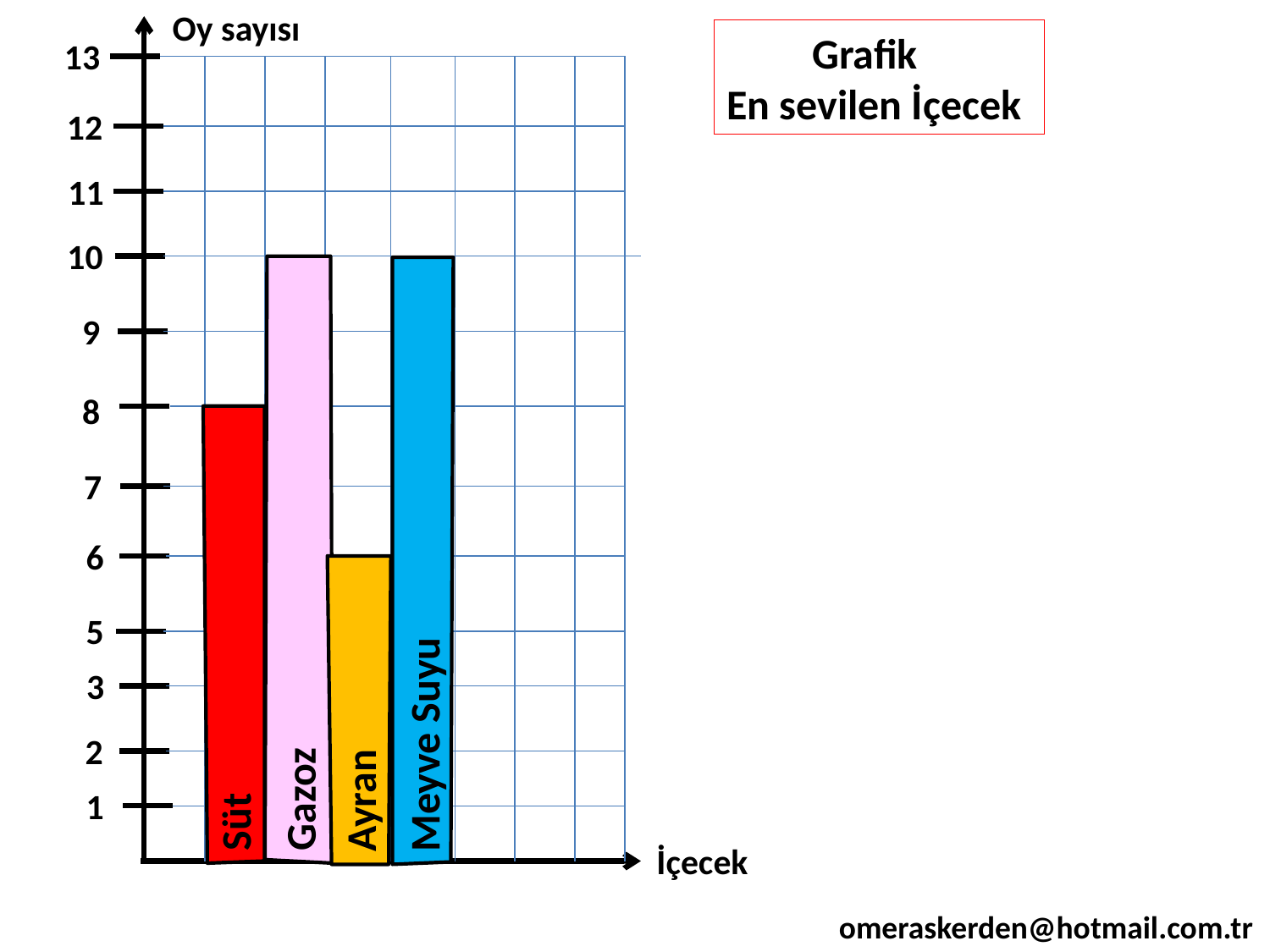

Oy sayısı
         Grafik
En sevilen İçecek
13
12
11
10
Gazoz
Meyve Suyu
9
8
Süt
7
6
Ayran
5
3
2
1
İçecek
omeraskerden@hotmail.com.tr